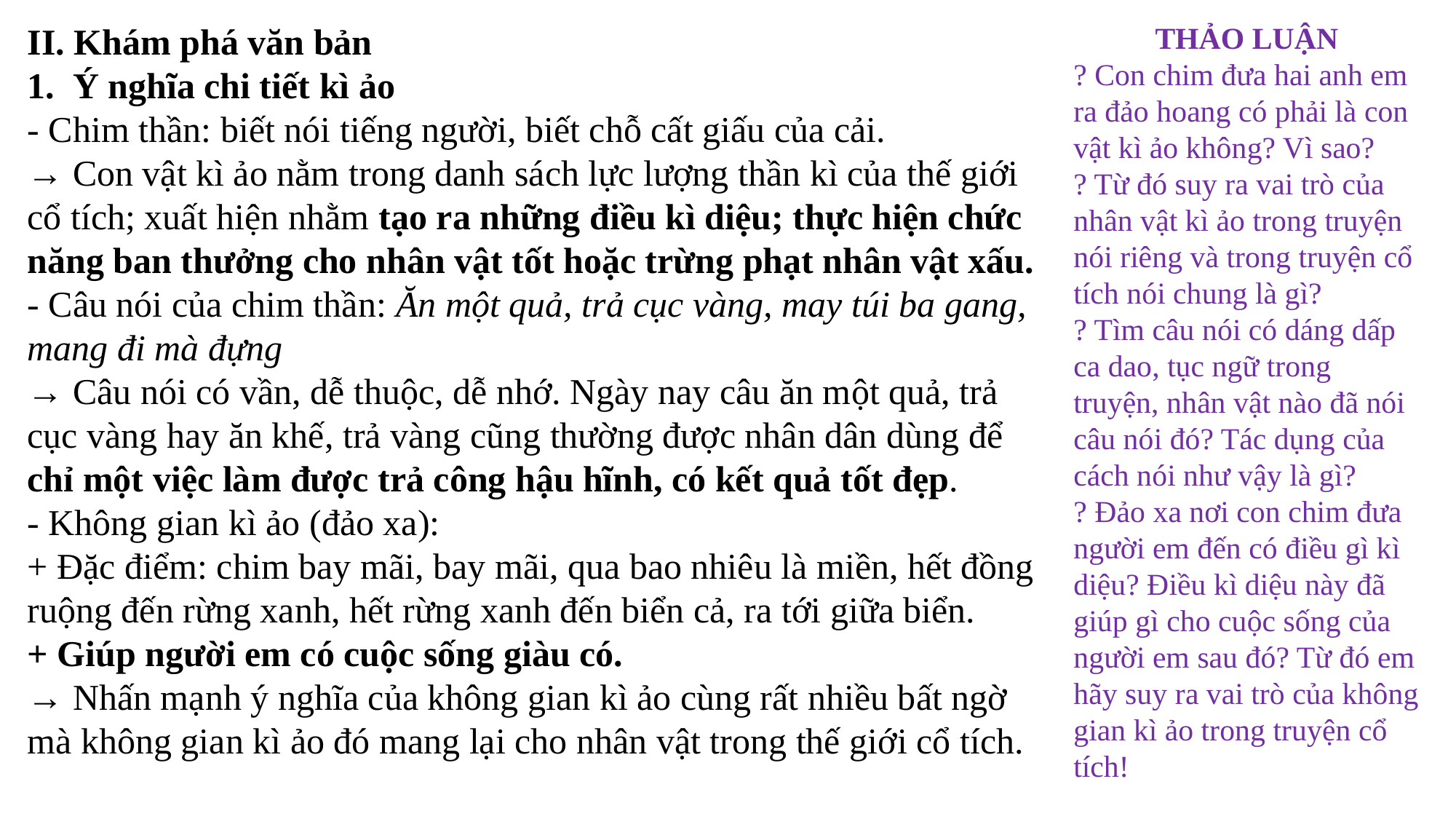

II. Khám phá văn bản
1.  Ý nghĩa chi tiết kì ảo
- Chim thần: biết nói tiếng người, biết chỗ cất giấu của cải.
→ Con vật kì ảo nằm trong danh sách lực lượng thần kì của thế giới cổ tích; xuất hiện nhằm tạo ra những điều kì diệu; thực hiện chức năng ban thưởng cho nhân vật tốt hoặc trừng phạt nhân vật xấu.
- Câu nói của chim thần: Ăn một quả, trả cục vàng, may túi ba gang, mang đi mà đựng
→ Câu nói có vần, dễ thuộc, dễ nhớ. Ngày nay câu ăn một quả, trả cục vàng hay ăn khế, trả vàng cũng thường được nhân dân dùng để chỉ một việc làm được trả công hậu hĩnh, có kết quả tốt đẹp.
- Không gian kì ảo (đảo xa):
+ Đặc điểm: chim bay mãi, bay mãi, qua bao nhiêu là miền, hết đồng ruộng đến rừng xanh, hết rừng xanh đến biển cả, ra tới giữa biển.
+ Giúp người em có cuộc sống giàu có.
→ Nhấn mạnh ý nghĩa của không gian kì ảo cùng rất nhiều bất ngờ mà không gian kì ảo đó mang lại cho nhân vật trong thế giới cổ tích.
THẢO LUẬN
? Con chim đưa hai anh em ra đảo hoang có phải là con vật kì ảo không? Vì sao?
? Từ đó suy ra vai trò của nhân vật kì ảo trong truyện nói riêng và trong truyện cổ tích nói chung là gì?
? Tìm câu nói có dáng dấp ca dao, tục ngữ trong truyện, nhân vật nào đã nói câu nói đó? Tác dụng của cách nói như vậy là gì?
? Đảo xa nơi con chim đưa người em đến có điều gì kì diệu? Điều kì diệu này đã giúp gì cho cuộc sống của người em sau đó? Từ đó em hãy suy ra vai trò của không gian kì ảo trong truyện cổ tích!